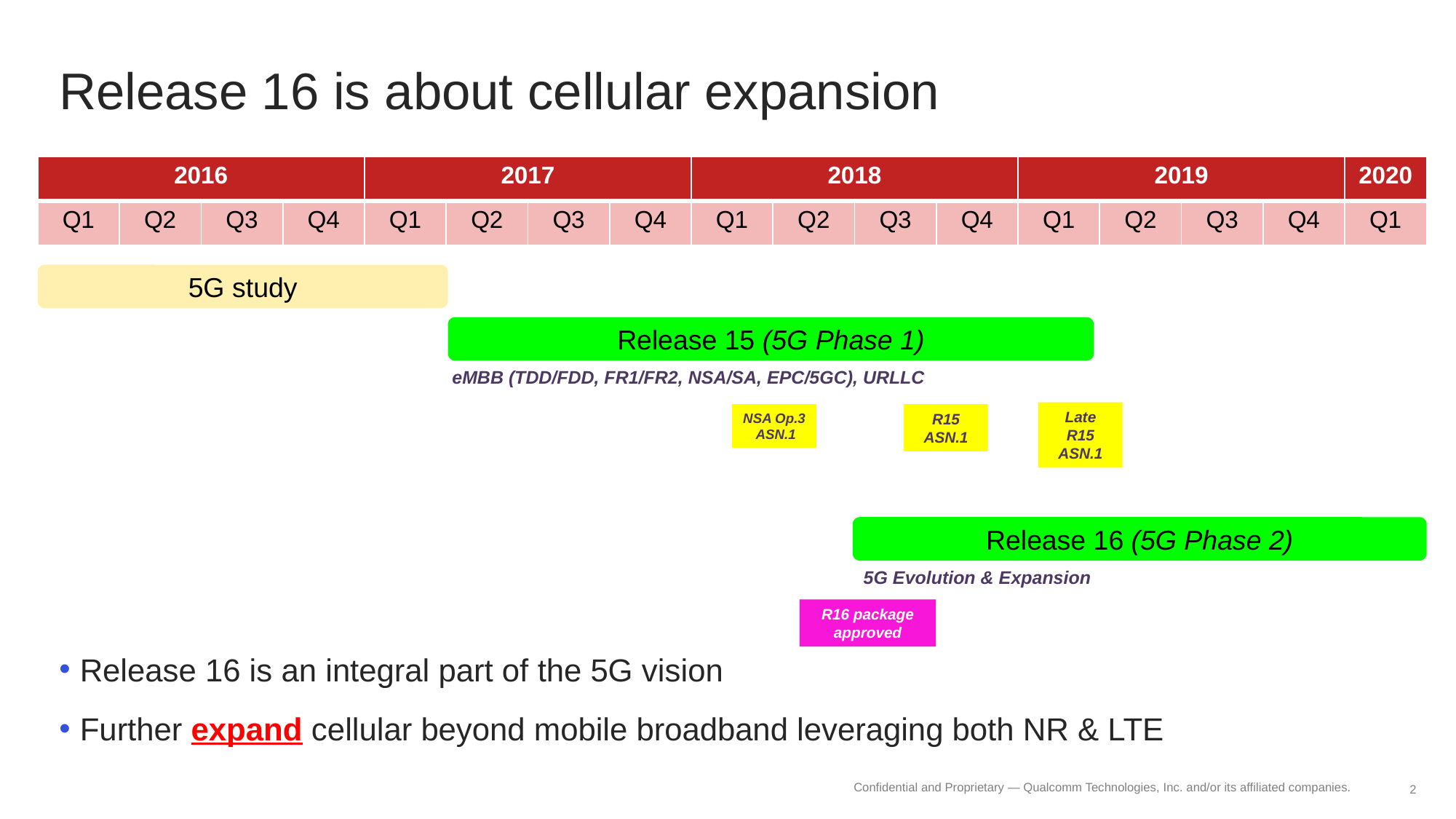

# Release 16 is about cellular expansion
| 2016 |  |  |  | 2017 |  |  |  | 2018 |  |  |  | 2019 |  |  |  | 2020 |
| --- | --- | --- | --- | --- | --- | --- | --- | --- | --- | --- | --- | --- | --- | --- | --- | --- |
| Q1 | Q2 | Q3 | Q4 | Q1 | Q2 | Q3 | Q4 | Q1 | Q2 | Q3 | Q4 | Q1 | Q2 | Q3 | Q4 | Q1 |
5G study
Release 15 (5G Phase 1)
eMBB (TDD/FDD, FR1/FR2, NSA/SA, EPC/5GC), URLLC
Late R15 ASN.1
NSA Op.3  ASN.1
R15 ASN.1
Release 16 (5G Phase 2)
5G Evolution & Expansion
R16 package approved
Release 16 is an integral part of the 5G vision
Further expand cellular beyond mobile broadband leveraging both NR & LTE